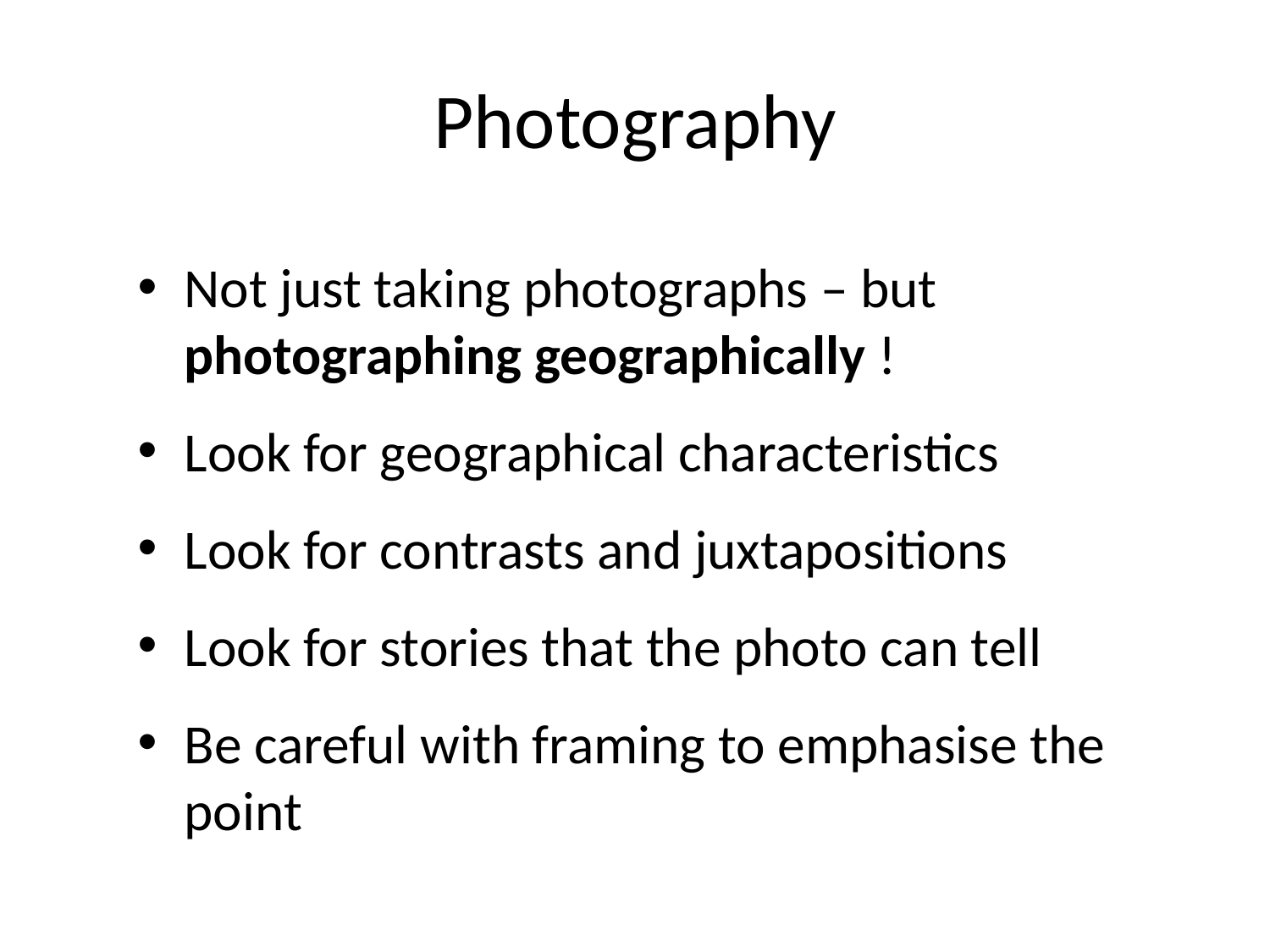

# Photography
Not just taking photographs – but photographing geographically !
Look for geographical characteristics
Look for contrasts and juxtapositions
Look for stories that the photo can tell
Be careful with framing to emphasise the point